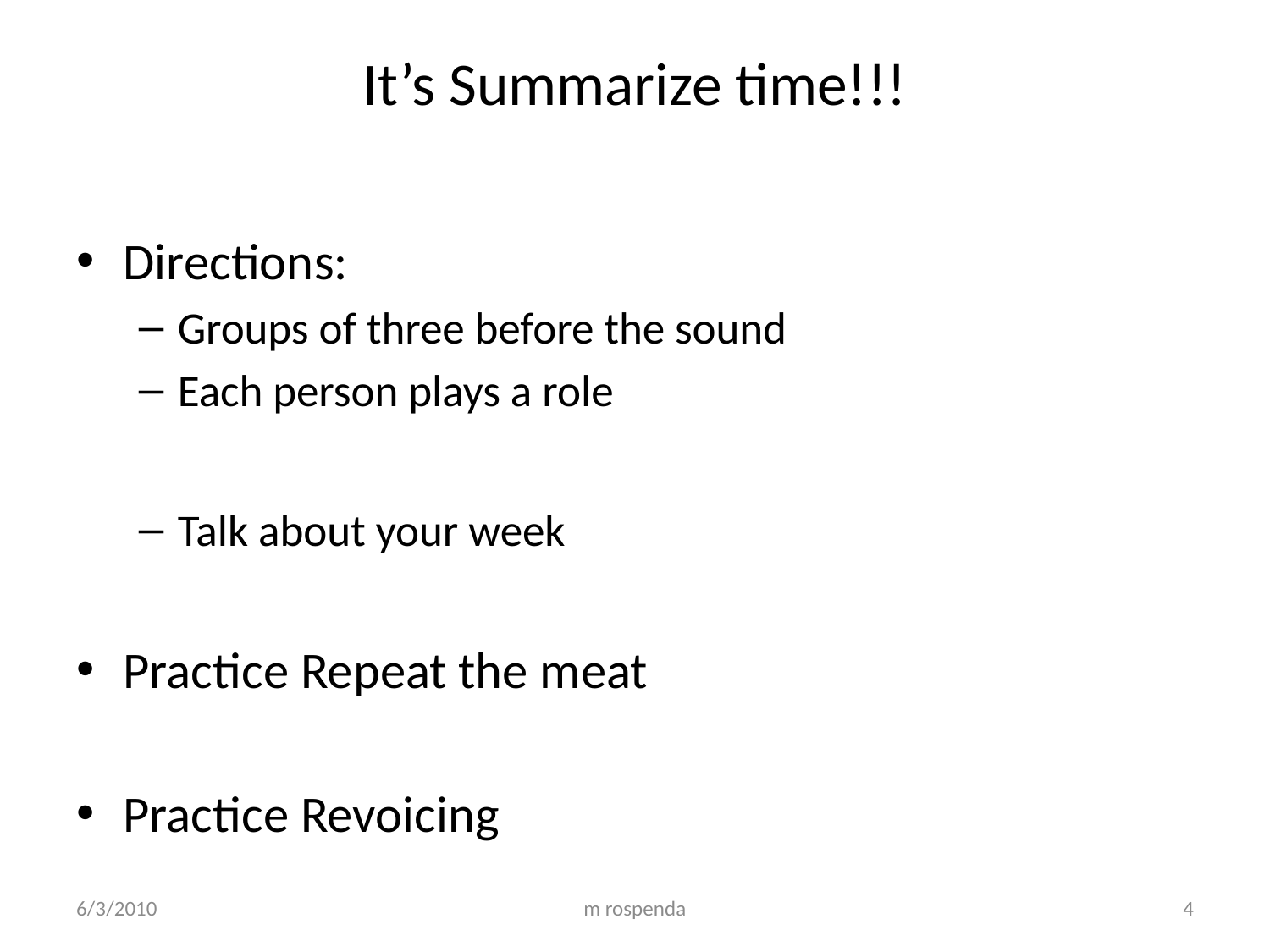

# It’s Summarize time!!!
Directions:
Groups of three before the sound
Each person plays a role

Talk about your week

Practice Repeat the meat

Practice Revoicing
6/3/2010
m rospenda
4